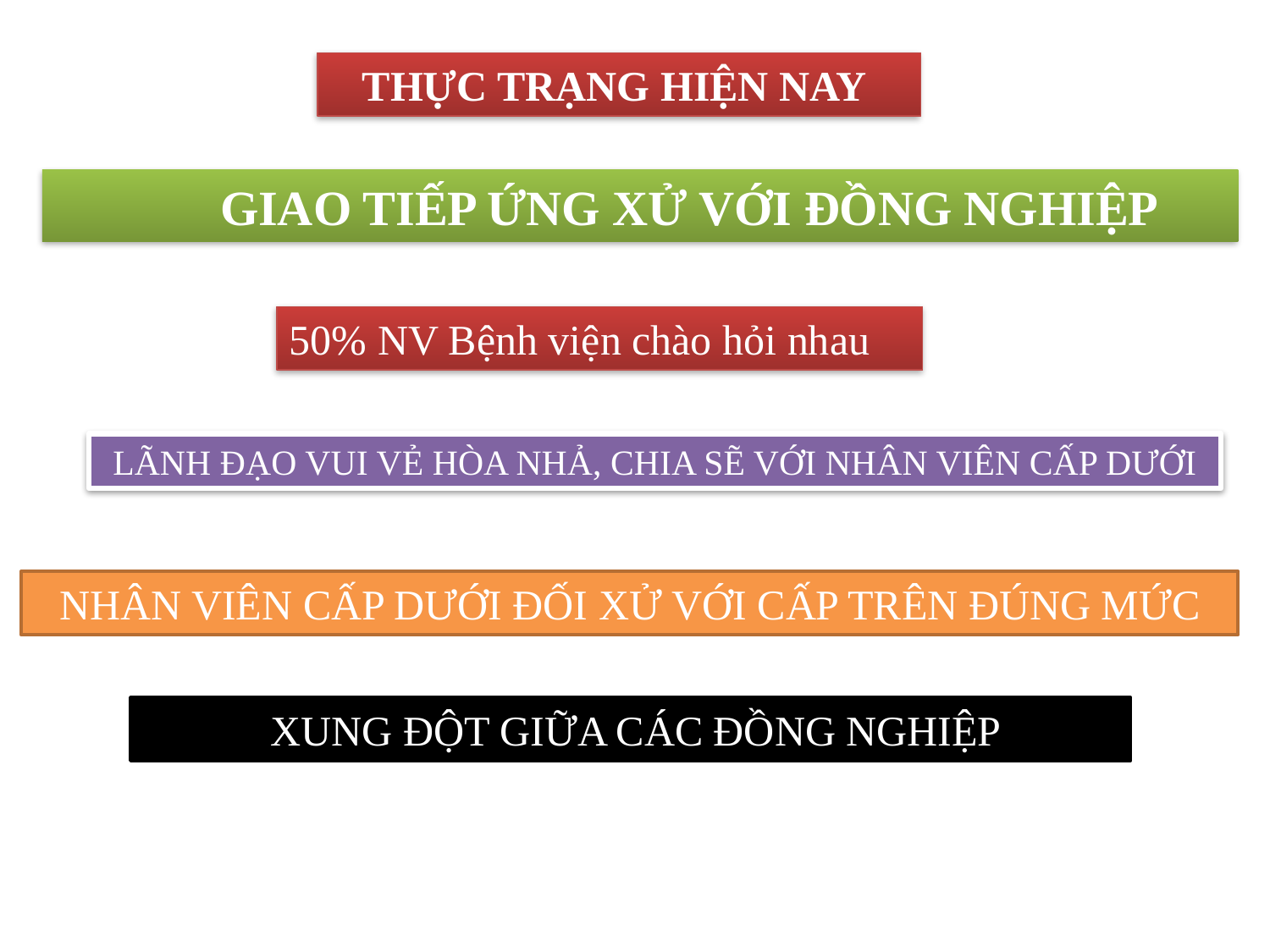

THỰC TRẠNG HIỆN NAY
        GIAO TIẾP ỨNG XỬ VỚI ĐỒNG NGHIỆP
50% NV Bệnh viện chào hỏi nhau
LÃNH ĐẠO VUI VẺ HÒA NHẢ, CHIA SẼ VỚI NHÂN VIÊN CẤP DƯỚI
 NHÂN VIÊN CẤP DƯỚI ĐỐI XỬ VỚI CẤP TRÊN ĐÚNG MỨC
 XUNG ĐỘT GIỮA CÁC ĐỒNG NGHIỆP